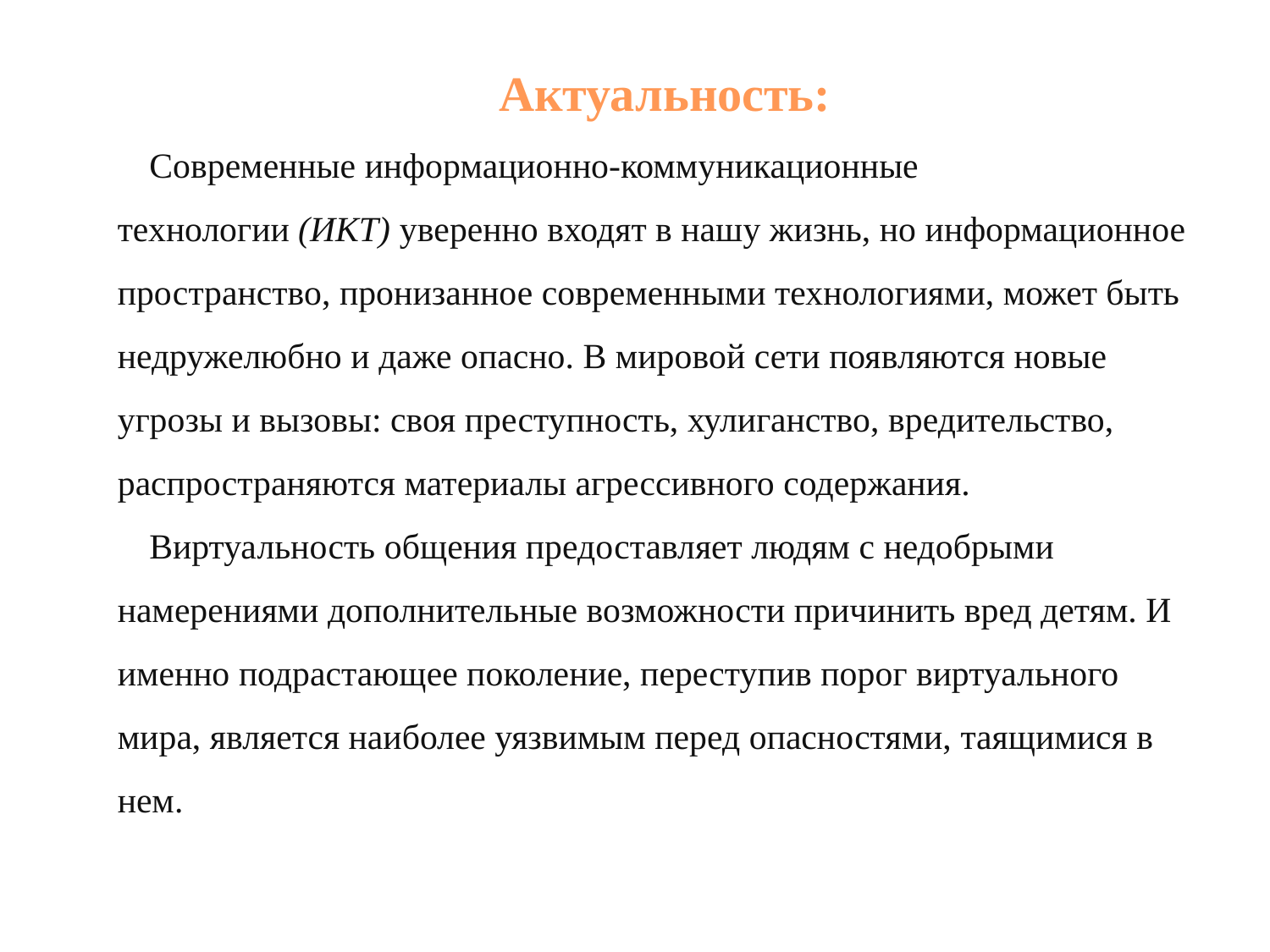

Актуальность:
Современные информационно-коммуникационные технологии (ИКТ) уверенно входят в нашу жизнь, но информационное пространство, пронизанное современными технологиями, может быть недружелюбно и даже опасно. В мировой сети появляются новые угрозы и вызовы: своя преступность, хулиганство, вредительство, распространяются материалы агрессивного содержания.
Виртуальность общения предоставляет людям с недобрыми намерениями дополнительные возможности причинить вред детям. И именно подрастающее поколение, переступив порог виртуального мира, является наиболее уязвимым перед опасностями, таящимися в нем.